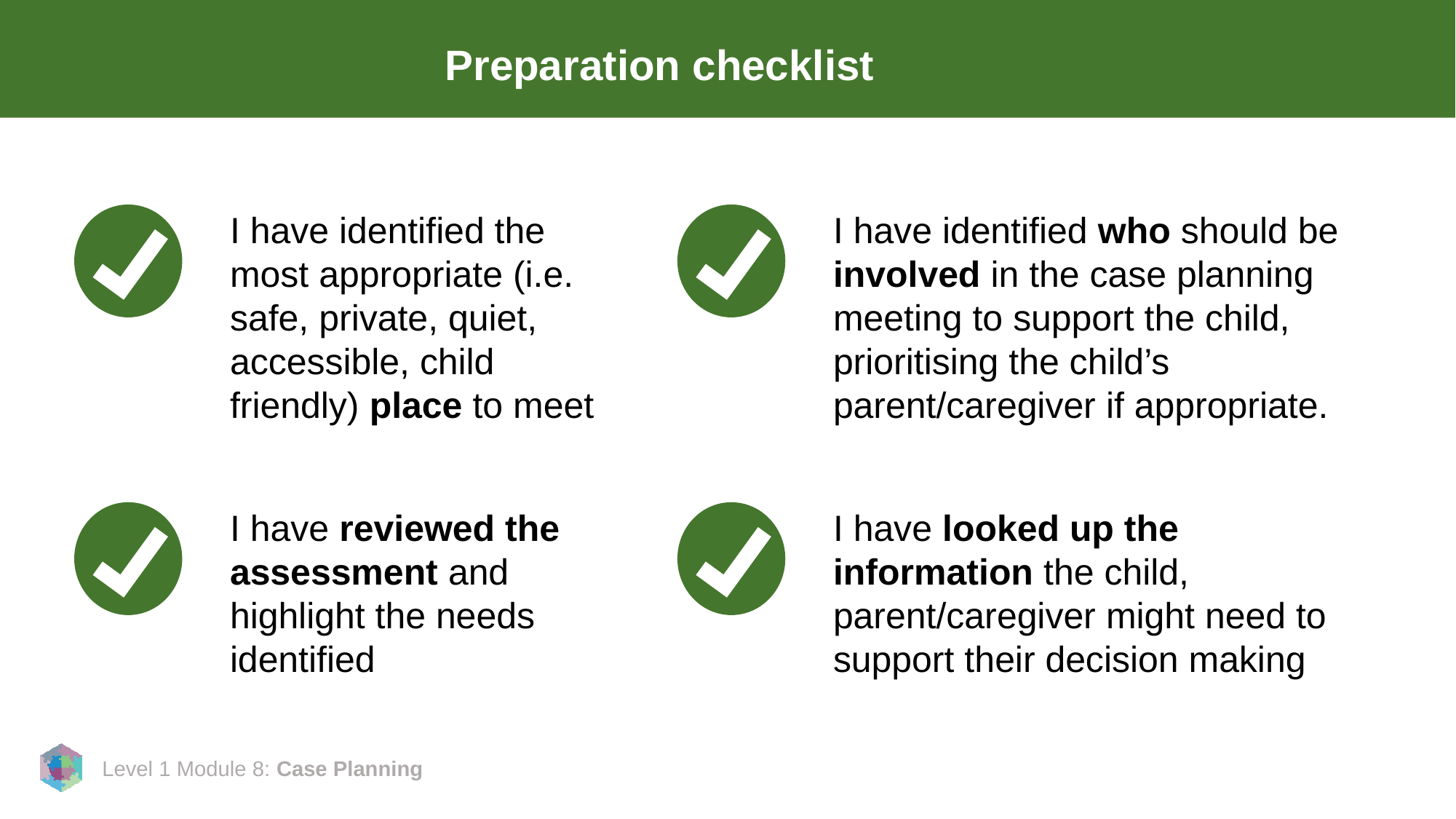

# Preparation checklist
I have identified the most appropriate (i.e. safe, private, quiet, accessible, child friendly) place to meet
I have identified who should be involved in the case planning meeting to support the child, prioritising the child’s parent/caregiver if appropriate.

I have reviewed the assessment and highlight the needs identified
I have looked up the information the child, parent/caregiver might need to support their decision making